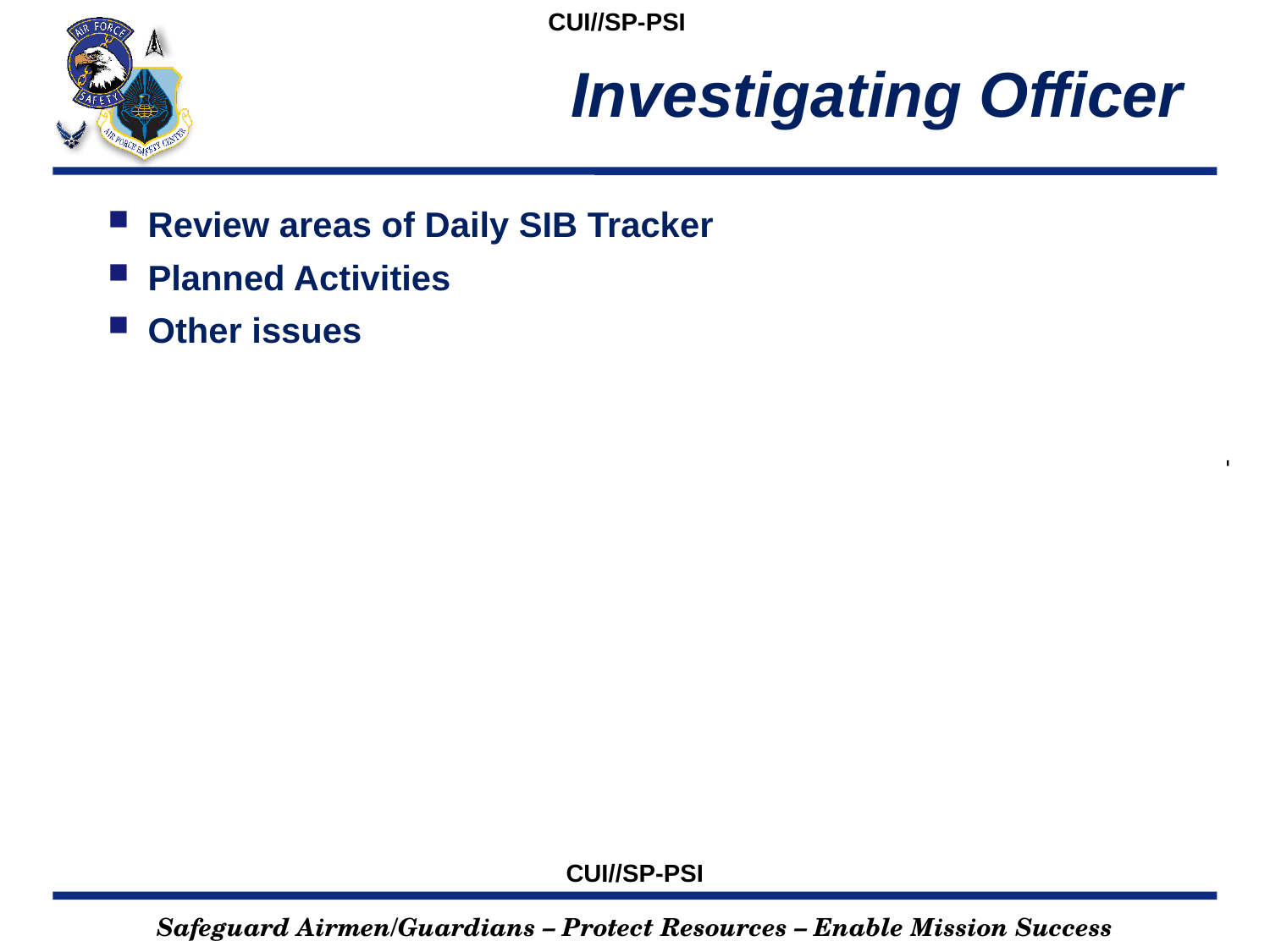

CUI//SP-PSI
# Investigating Officer
Review areas of Daily SIB Tracker
Planned Activities
Other issues

CUI//SP-PSI